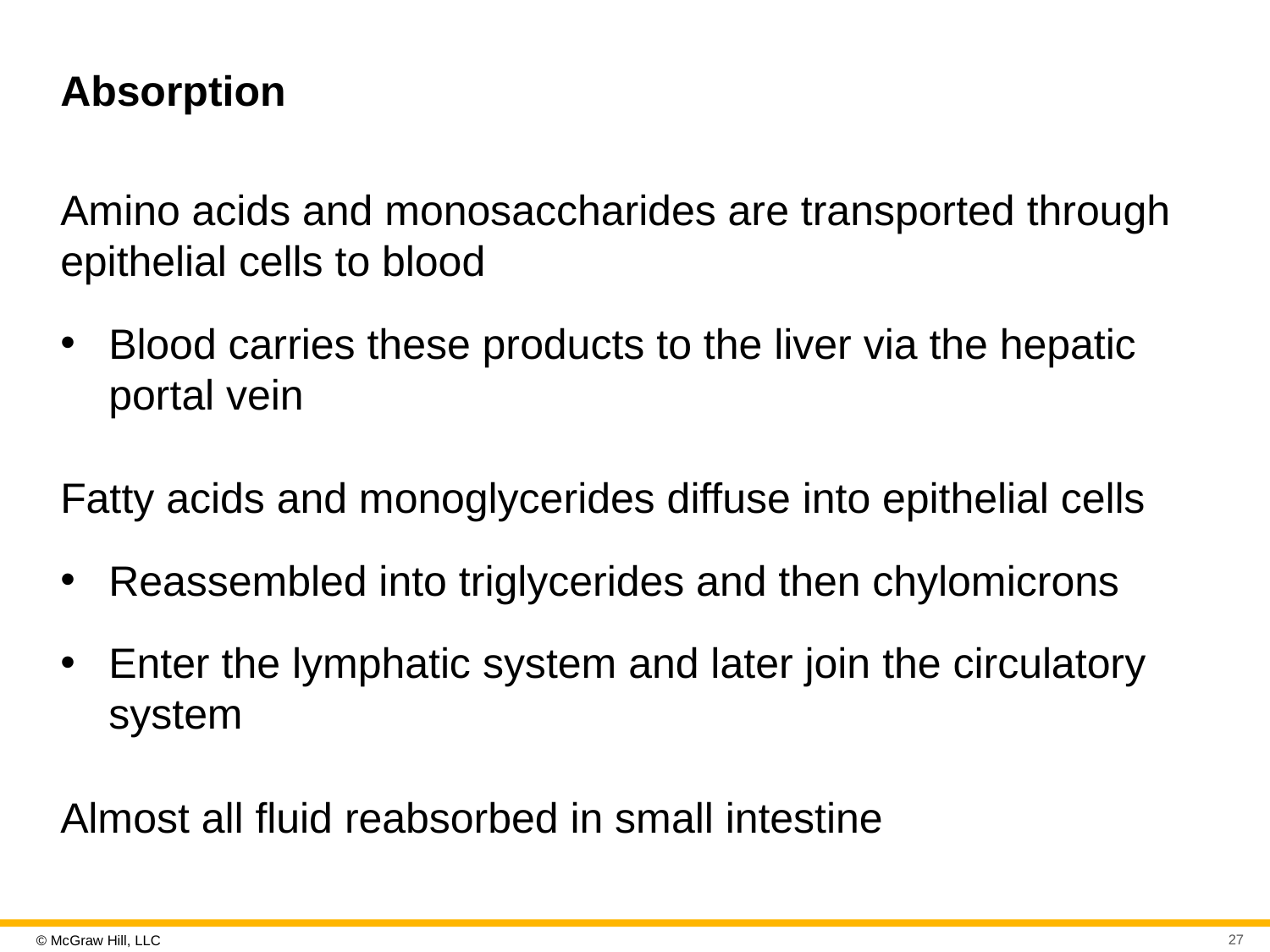

# Absorption
Amino acids and monosaccharides are transported through epithelial cells to blood
Blood carries these products to the liver via the hepatic portal vein
Fatty acids and monoglycerides diffuse into epithelial cells
Reassembled into triglycerides and then chylomicrons
Enter the lymphatic system and later join the circulatory system
Almost all fluid reabsorbed in small intestine
27